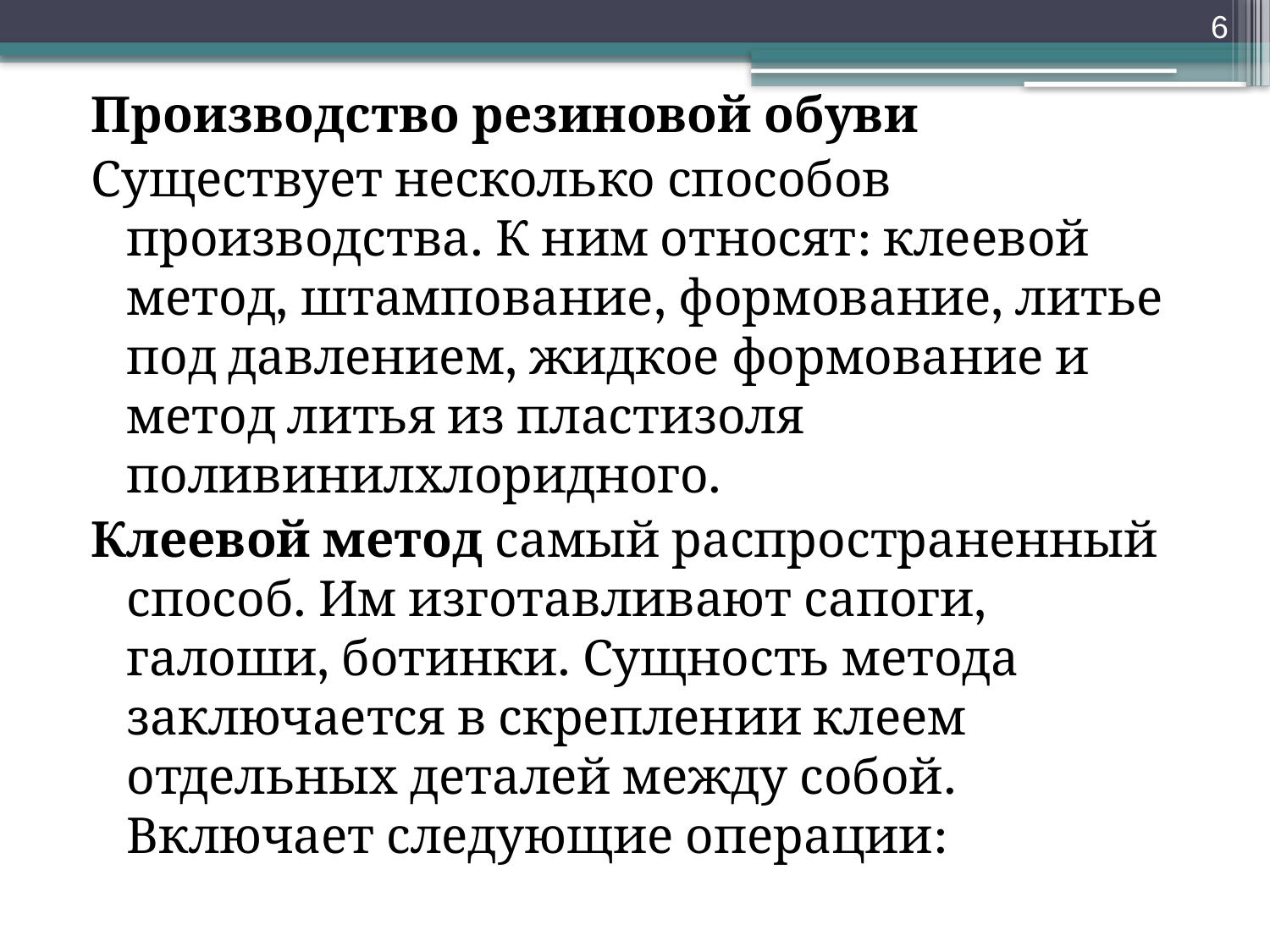

6
Производство резиновой обуви
Существует несколько способов производства. К ним относят: клеевой метод, штампование, формование, литье под давлением, жидкое формование и метод литья из пластизоля поливинилхлоридного.
Клеевой метод самый распространенный способ. Им изготавливают сапоги, галоши, ботинки. Сущность метода заключается в скреплении клеем отдельных деталей между собой. Включает следующие операции: